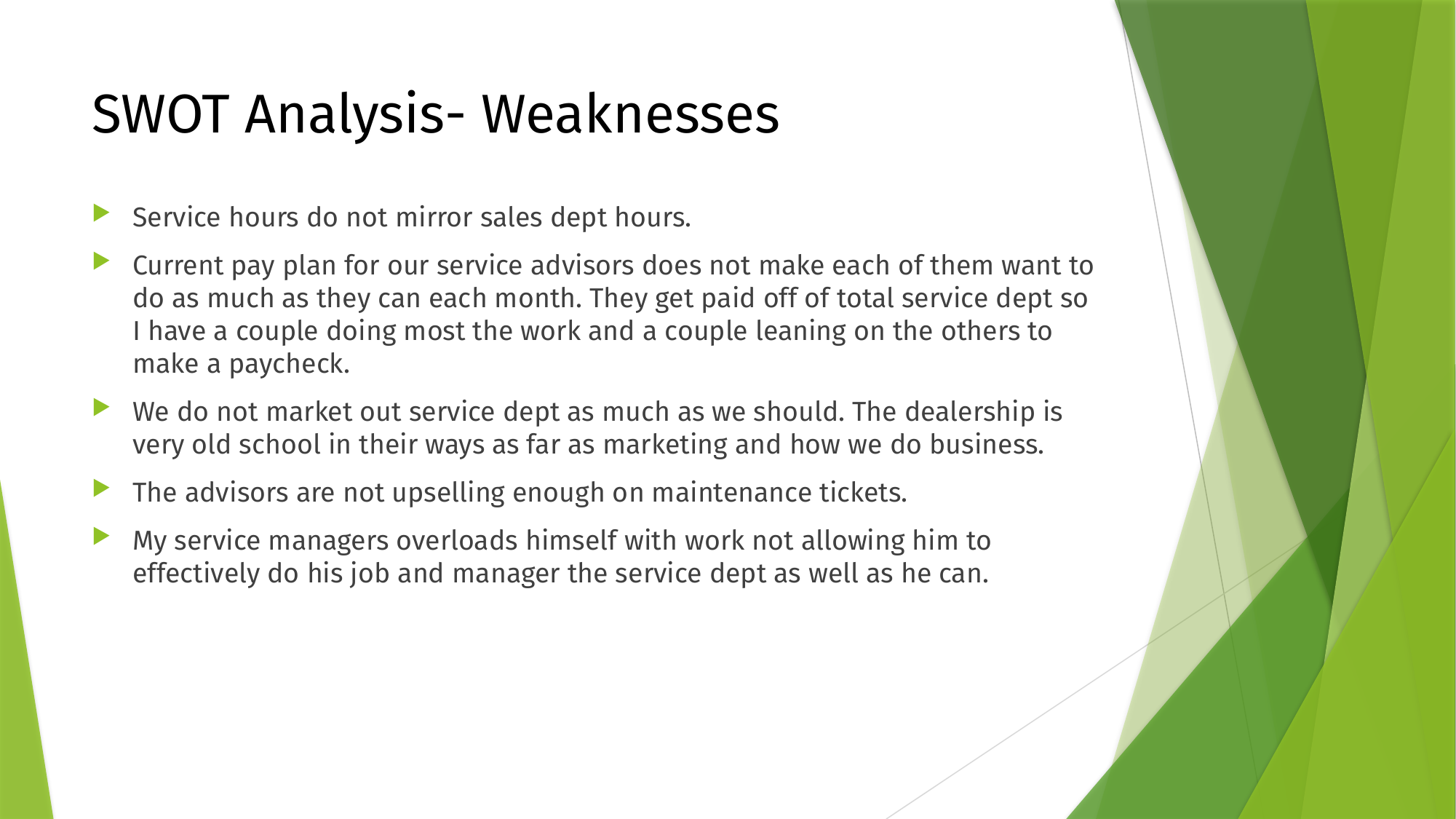

# SWOT Analysis- Weaknesses
Service hours do not mirror sales dept hours.
Current pay plan for our service advisors does not make each of them want to do as much as they can each month. They get paid off of total service dept so I have a couple doing most the work and a couple leaning on the others to make a paycheck.
We do not market out service dept as much as we should. The dealership is very old school in their ways as far as marketing and how we do business.
The advisors are not upselling enough on maintenance tickets.
My service managers overloads himself with work not allowing him to effectively do his job and manager the service dept as well as he can.